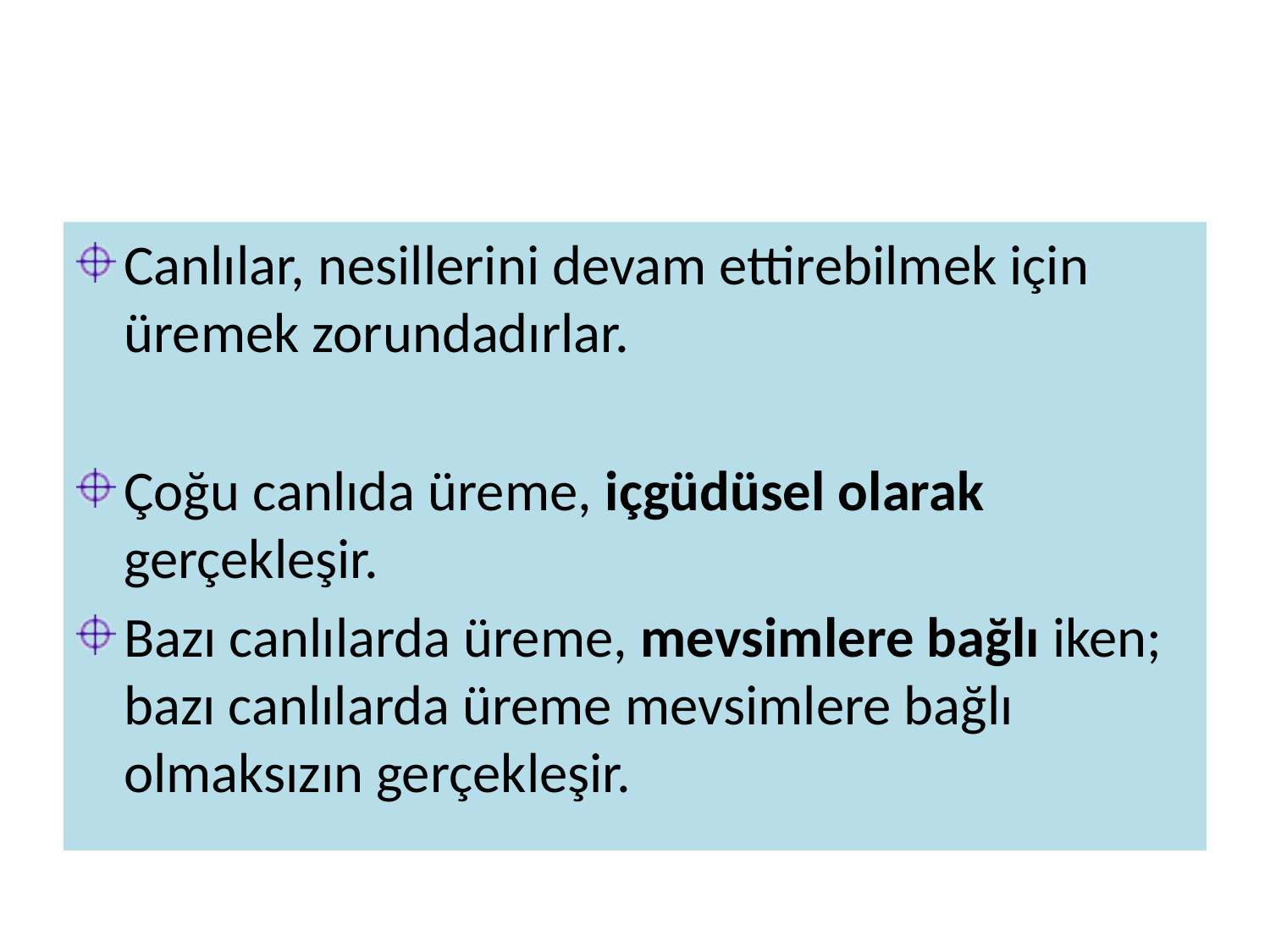

#
Canlılar, nesillerini devam ettirebilmek için üremek zorundadırlar.

Çoğu canlıda üreme, içgüdüsel olarak gerçekleşir.
Bazı canlılarda üreme, mevsimlere bağlı iken; bazı canlılarda üreme mevsimlere bağlı olmaksızın gerçekleşir.